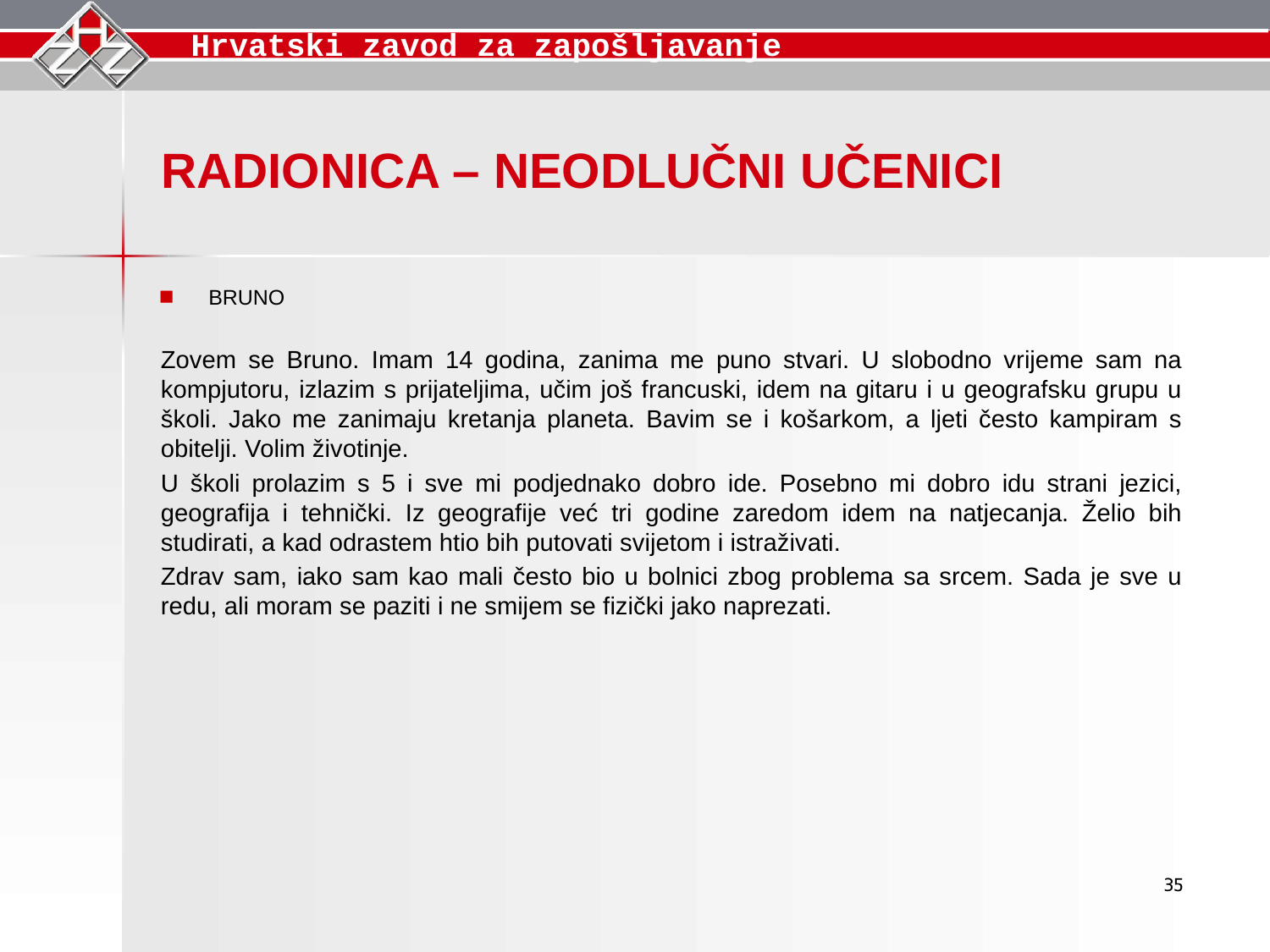

RADIONICA – NEODLUČNI UČENICI
BRUNO

Zovem se Bruno. Imam 14 godina, zanima me puno stvari. U slobodno vrijeme sam na kompjutoru, izlazim s prijateljima, učim još francuski, idem na gitaru i u geografsku grupu u školi. Jako me zanimaju kretanja planeta. Bavim se i košarkom, a ljeti često kampiram s obitelji. Volim životinje.
U školi prolazim s 5 i sve mi podjednako dobro ide. Posebno mi dobro idu strani jezici, geografija i tehnički. Iz geografije već tri godine zaredom idem na natjecanja. Želio bih studirati, a kad odrastem htio bih putovati svijetom i istraživati.
Zdrav sam, iako sam kao mali često bio u bolnici zbog problema sa srcem. Sada je sve u redu, ali moram se paziti i ne smijem se fizički jako naprezati.
35